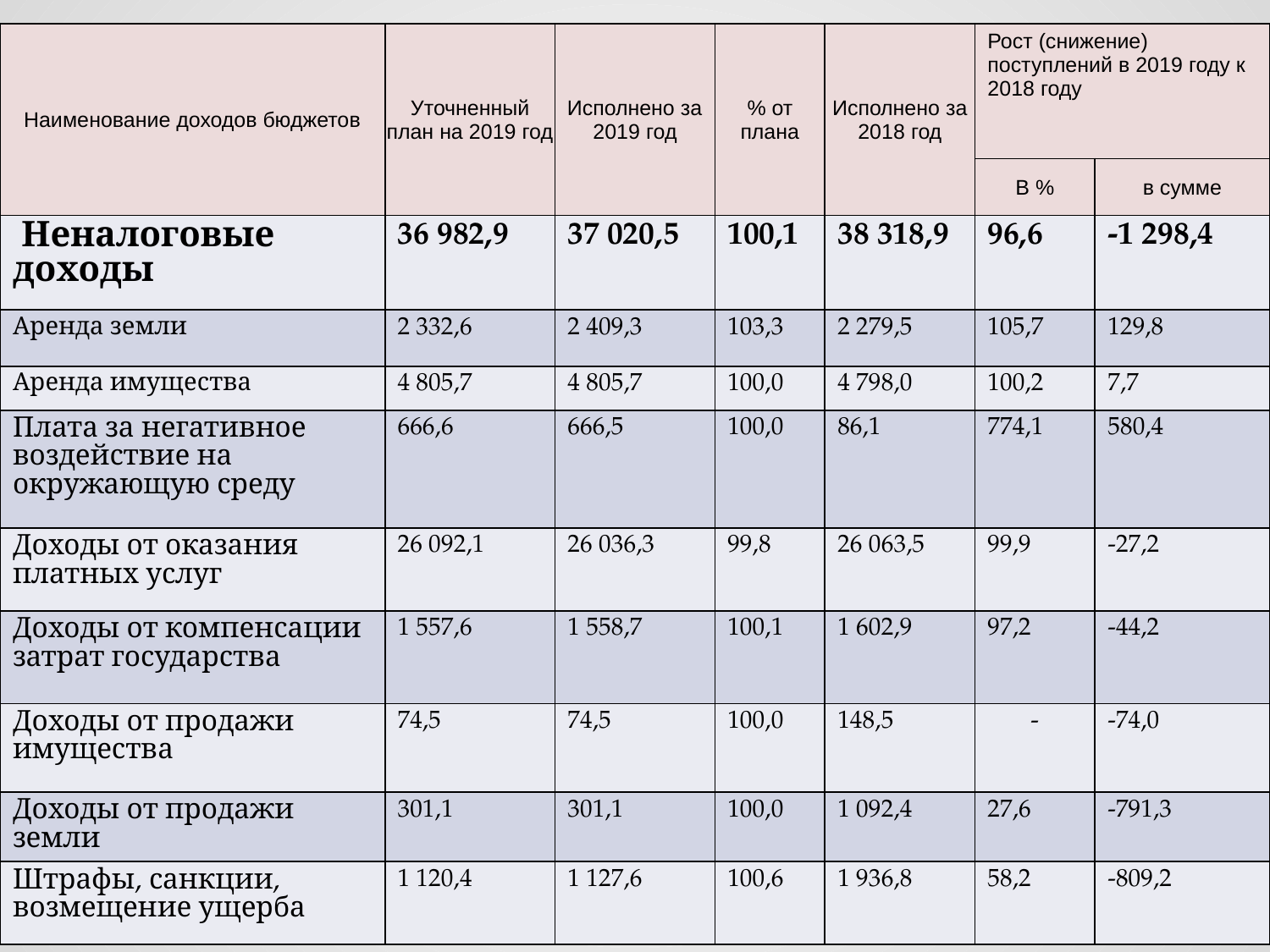

#
| Наименование доходов бюджетов | Уточненный план на 2019 год | Исполнено за 2019 год | % от плана | Исполнено за 2018 год | Рост (снижение) поступлений в 2019 году к 2018 году |  |
| --- | --- | --- | --- | --- | --- | --- |
|  |  |  |  |  | В % | в сумме |
| Неналоговые доходы | 36 982,9 | 37 020,5 | 100,1 | 38 318,9 | 96,6 | -1 298,4 |
| Аренда земли | 2 332,6 | 2 409,3 | 103,3 | 2 279,5 | 105,7 | 129,8 |
| Аренда имущества | 4 805,7 | 4 805,7 | 100,0 | 4 798,0 | 100,2 | 7,7 |
| Плата за негативное воздействие на окружающую среду | 666,6 | 666,5 | 100,0 | 86,1 | 774,1 | 580,4 |
| Доходы от оказания платных услуг | 26 092,1 | 26 036,3 | 99,8 | 26 063,5 | 99,9 | -27,2 |
| Доходы от компенсации затрат государства | 1 557,6 | 1 558,7 | 100,1 | 1 602,9 | 97,2 | -44,2 |
| Доходы от продажи имущества | 74,5 | 74,5 | 100,0 | 148,5 | - | -74,0 |
| Доходы от продажи земли | 301,1 | 301,1 | 100,0 | 1 092,4 | 27,6 | -791,3 |
| Штрафы, санкции, возмещение ущерба | 1 120,4 | 1 127,6 | 100,6 | 1 936,8 | 58,2 | -809,2 |